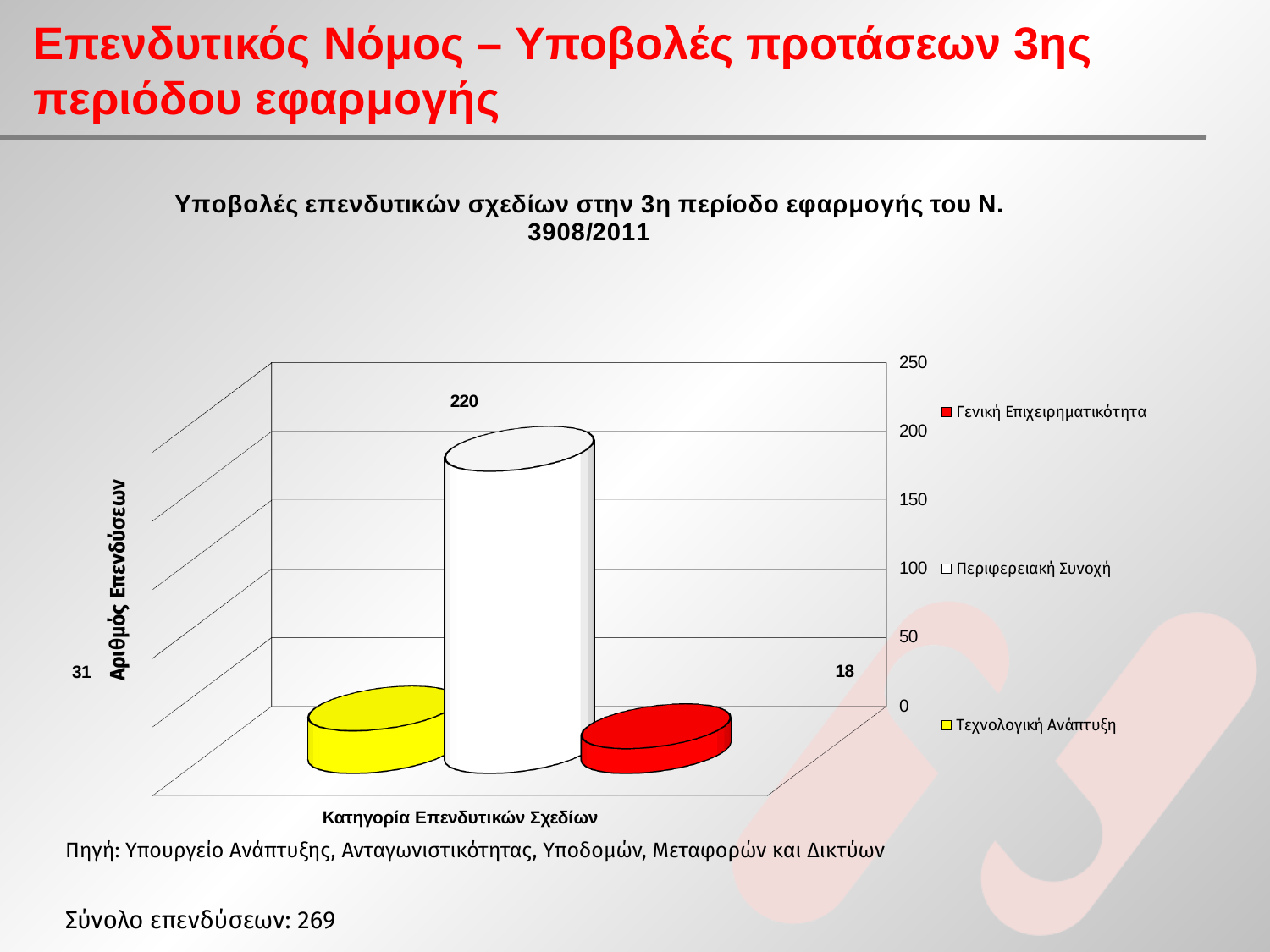

# Επενδυτικός Νόμος – Υποβολές προτάσεων 3ης περιόδου εφαρμογής

[unsupported chart]

Πηγή: Υπουργείο Ανάπτυξης, Ανταγωνιστικότητας, Υποδομών, Μεταφορών και Δικτύων

Σύνολο επενδύσεων: 269